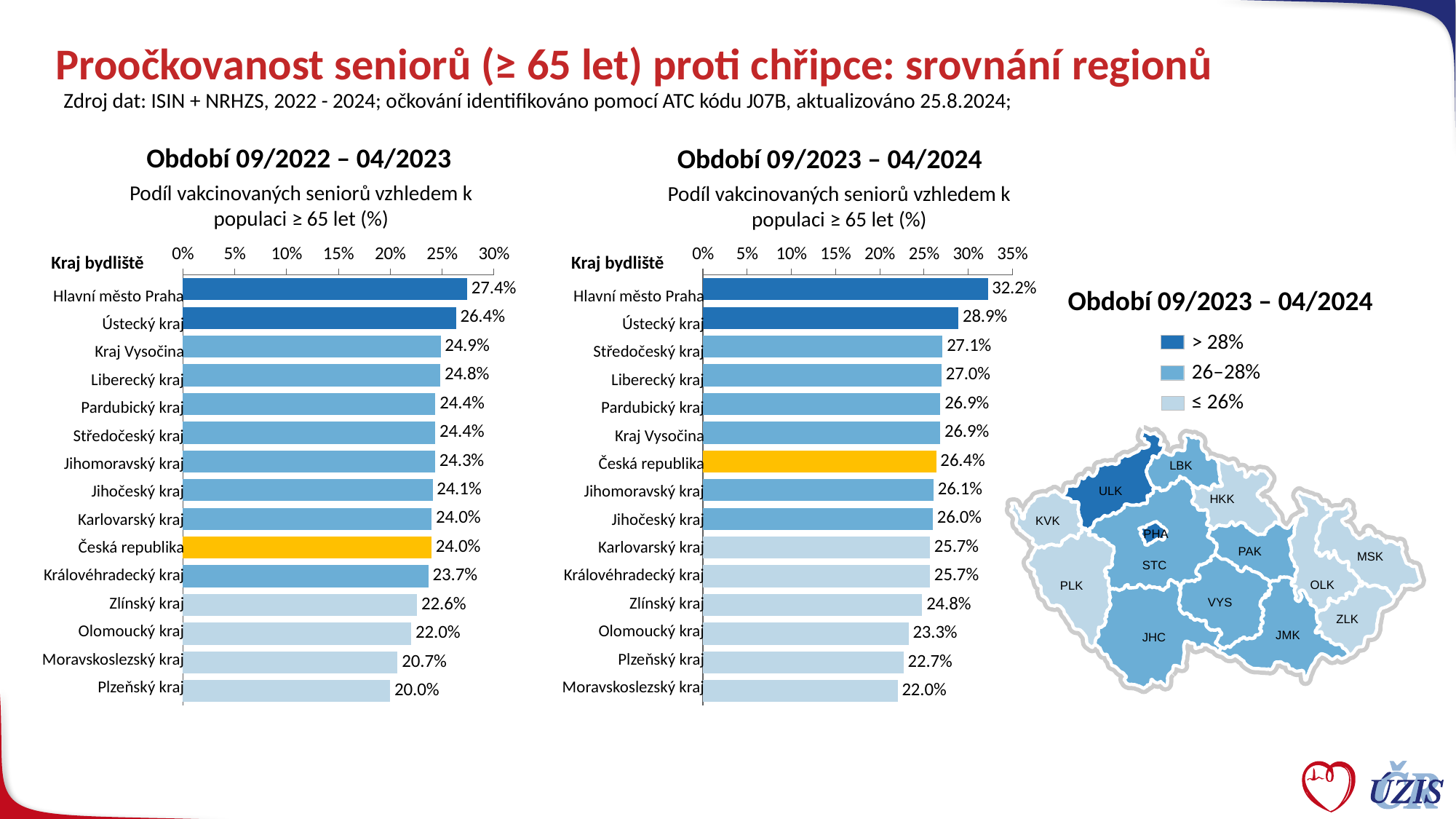

# Proočkovanost seniorů (≥ 65 let) proti chřipce: srovnání regionů
Zdroj dat: ISIN + NRHZS, 2022 - 2024; očkování identifikováno pomocí ATC kódu J07B, aktualizováno 25.8.2024;
Období 09/2022 – 04/2023
Období 09/2023 – 04/2024
Podíl vakcinovaných seniorů vzhledem k populaci ≥ 65 let (%)
Podíl vakcinovaných seniorů vzhledem k populaci ≥ 65 let (%)

### Chart

| Category | vyskyt |
|---|---|
| Hlavní město Praha | 0.27426872136 |
| Ústecký kraj | 0.26354976789 |
| Kraj Vysočina | 0.248690354957 |
| Liberecký kraj | 0.248400314022 |
| Pardubický kraj | 0.243695033332 |
| Středočeský kraj | 0.243600650755 |
| Jihomoravský kraj | 0.243274565703 |
| Jihočeský kraj | 0.240943609863 |
| Karlovarský kraj | 0.240029112081 |
| Česká republika | 0.239827089624 |
| Královéhradecký kraj | 0.236839340977 |
| Zlínský kraj | 0.225985559165 |
| Olomoucký kraj | 0.220337612304 |
| Moravskoslezský kraj | 0.20711903988 |
| Plzeňský kraj | 0.199924274159 |

### Chart

| Category | vyskyt |
|---|---|
| Hlavní město Praha | 0.322161092235 |
| Ústecký kraj | 0.288984878628 |
| Středočeský kraj | 0.271021519781 |
| Liberecký kraj | 0.270049918576 |
| Pardubický kraj | 0.268669166053 |
| Kraj Vysočina | 0.268506505207 |
| Česká republika | 0.263798416142 |
| Jihomoravský kraj | 0.261031932022 |
| Jihočeský kraj | 0.26010990959 |
| Karlovarský kraj | 0.256798256082 |
| Královéhradecký kraj | 0.256739245204 |
| Zlínský kraj | 0.248038364351 |
| Olomoucký kraj | 0.232734976999 |
| Plzeňský kraj | 0.227080126323 |
| Moravskoslezský kraj | 0.220278006199 |
Kraj bydliště
Kraj bydliště
| Hlavní město Praha |
| --- |
| Ústecký kraj |
| Kraj Vysočina |
| Liberecký kraj |
| Pardubický kraj |
| Středočeský kraj |
| Jihomoravský kraj |
| Jihočeský kraj |
| Karlovarský kraj |
| Česká republika |
| Královéhradecký kraj |
| Zlínský kraj |
| Olomoucký kraj |
| Moravskoslezský kraj |
| Plzeňský kraj |
| Hlavní město Praha |
| --- |
| Ústecký kraj |
| Středočeský kraj |
| Liberecký kraj |
| Pardubický kraj |
| Kraj Vysočina |
| Česká republika |
| Jihomoravský kraj |
| Jihočeský kraj |
| Karlovarský kraj |
| Královéhradecký kraj |
| Zlínský kraj |
| Olomoucký kraj |
| Plzeňský kraj |
| Moravskoslezský kraj |
Období 09/2023 – 04/2024
> 28%
26–28%
≤ 26%

LBK

ULK

HKK

KVK

PHA

PAK
MSK

STC

OLK
PLK

VYS
ZLK
JMK
JHC